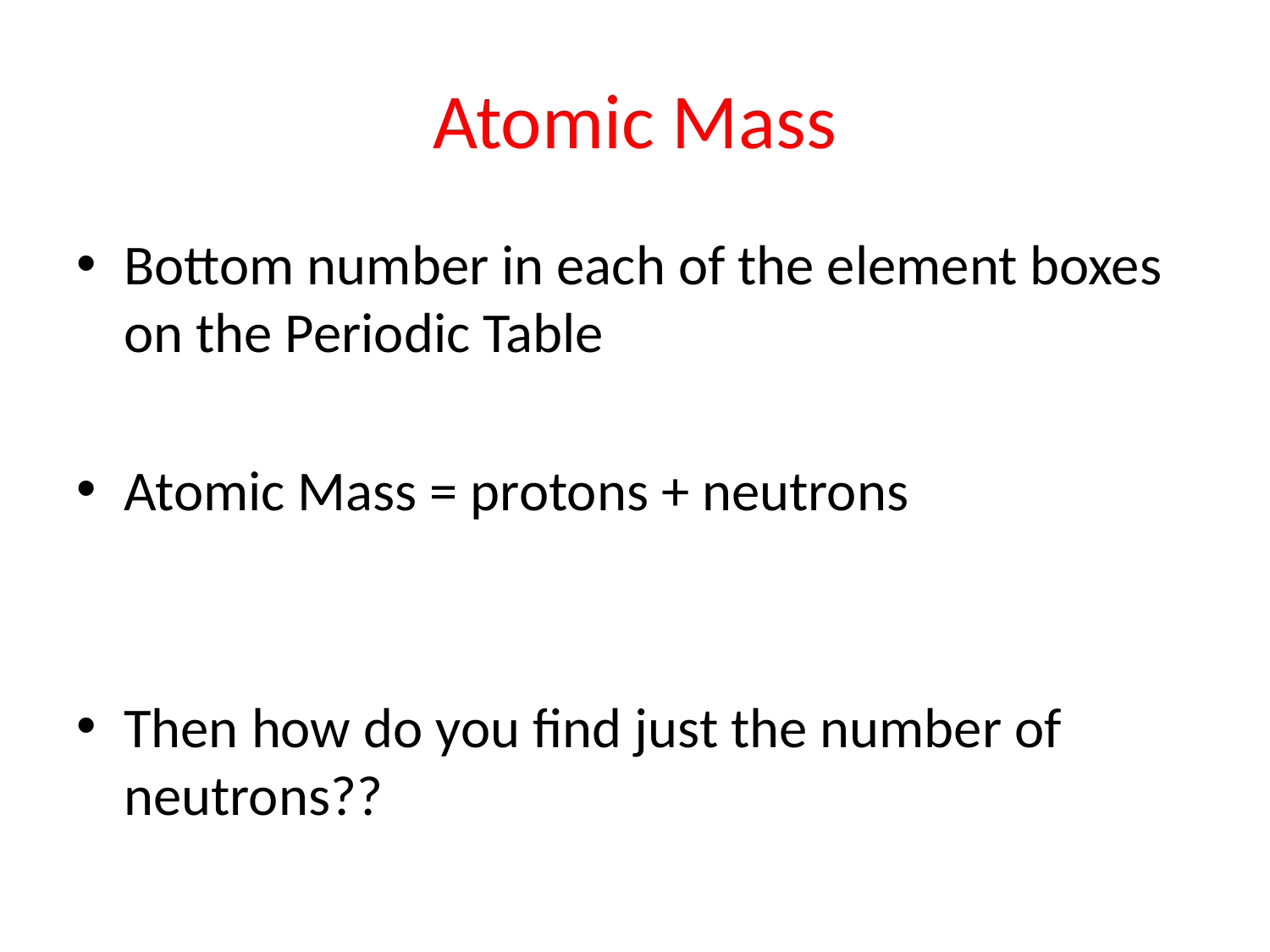

# Atomic Mass
Bottom number in each of the element boxes on the Periodic Table

Atomic Mass = protons + neutrons

Then how do you find just the number of neutrons??